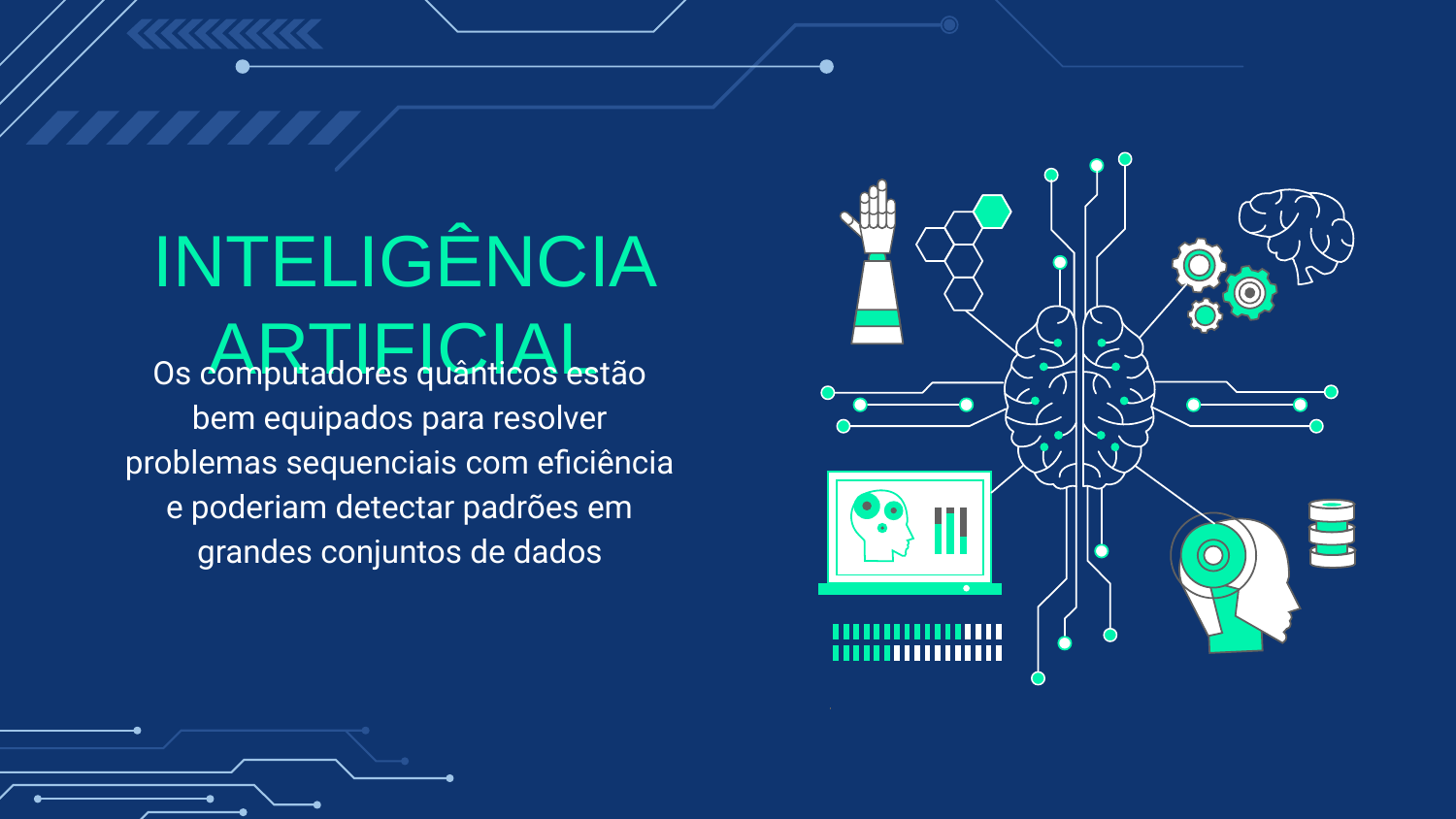

# INTELIGÊNCIA ARTIFICIAL
Os computadores quânticos estão bem equipados para resolver problemas sequenciais com eficiência e poderiam detectar padrões em grandes conjuntos de dados